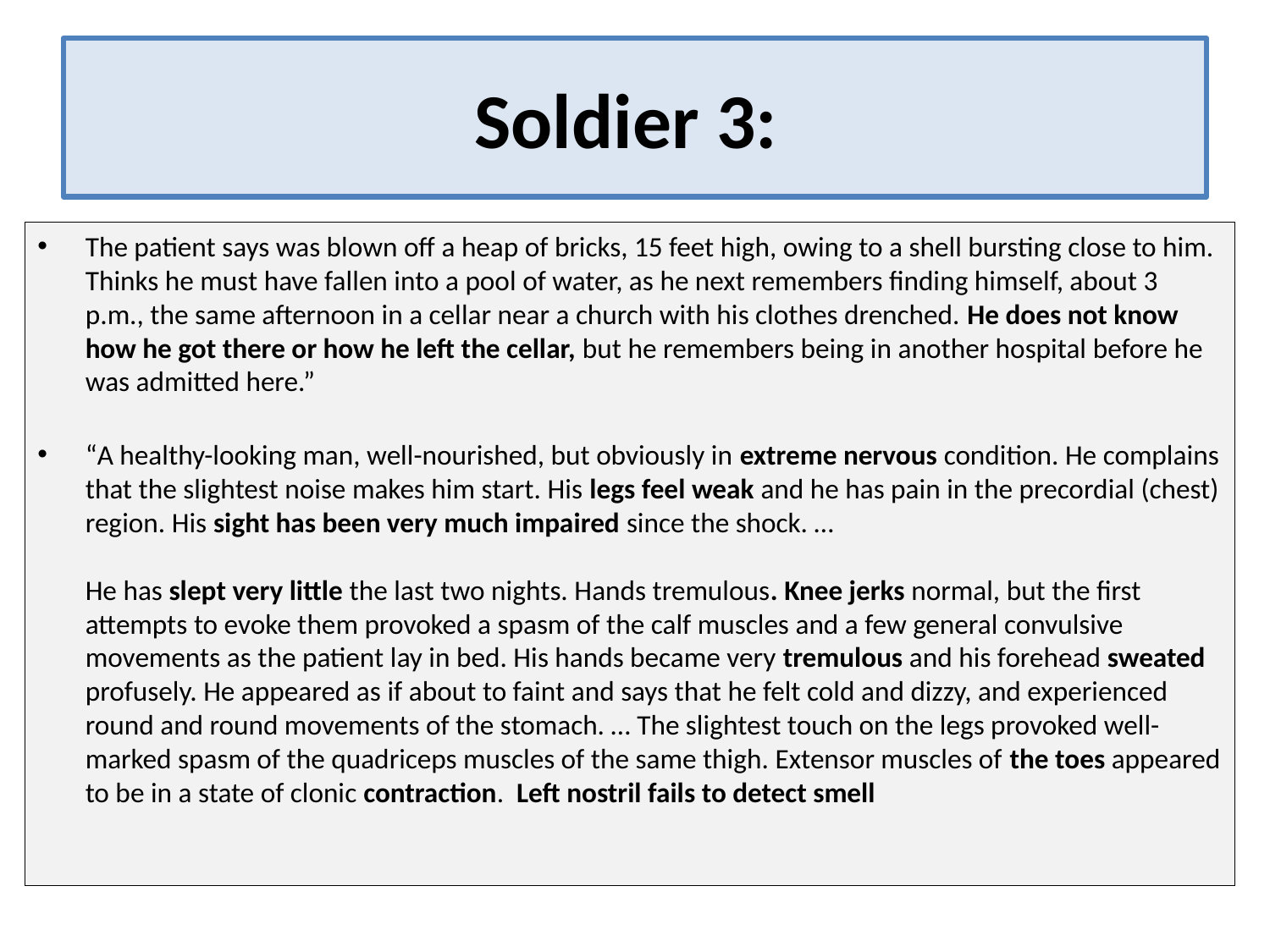

# Soldier 3:
The patient says was blown off a heap of bricks, 15 feet high, owing to a shell bursting close to him. Thinks he must have fallen into a pool of water, as he next remembers finding himself, about 3 p.m., the same afternoon in a cellar near a church with his clothes drenched. He does not know how he got there or how he left the cellar, but he remembers being in another hospital before he was admitted here.”
“A healthy-looking man, well-nourished, but obviously in extreme nervous condition. He complains that the slightest noise makes him start. His legs feel weak and he has pain in the precordial (chest) region. His sight has been very much impaired since the shock. …
He has slept very little the last two nights. Hands tremulous. Knee jerks normal, but the first attempts to evoke them provoked a spasm of the calf muscles and a few general convulsive movements as the patient lay in bed. His hands became very tremulous and his forehead sweated profusely. He appeared as if about to faint and says that he felt cold and dizzy, and experienced round and round movements of the stomach. … The slightest touch on the legs provoked well-marked spasm of the quadriceps muscles of the same thigh. Extensor muscles of the toes appeared to be in a state of clonic contraction.  Left nostril fails to detect smell